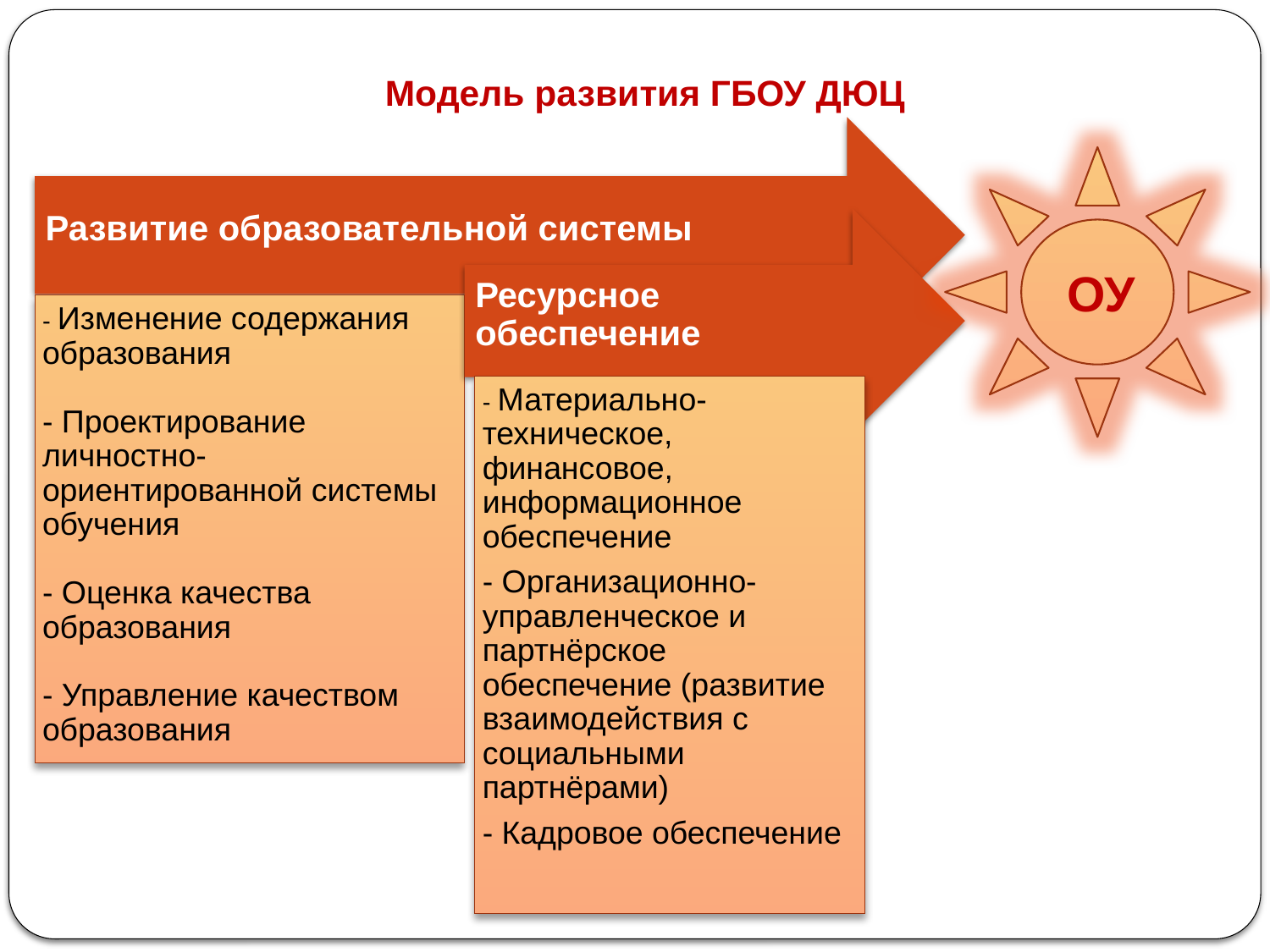

Развитие образовательной системы
- Изменение содержания образования

- Проектирование личностно-ориентированной системы обучения

- Оценка качества образования

- Управление качеством образования
Ресурсное обеспечение
- Материально-техническое, финансовое, информационное обеспечение
- Организационно-управленческое и партнёрское обеспечение (развитие взаимодействия с социальными партнёрами)
- Кадровое обеспечение
# Модель развития ГБОУ ДЮЦ
 ОУ